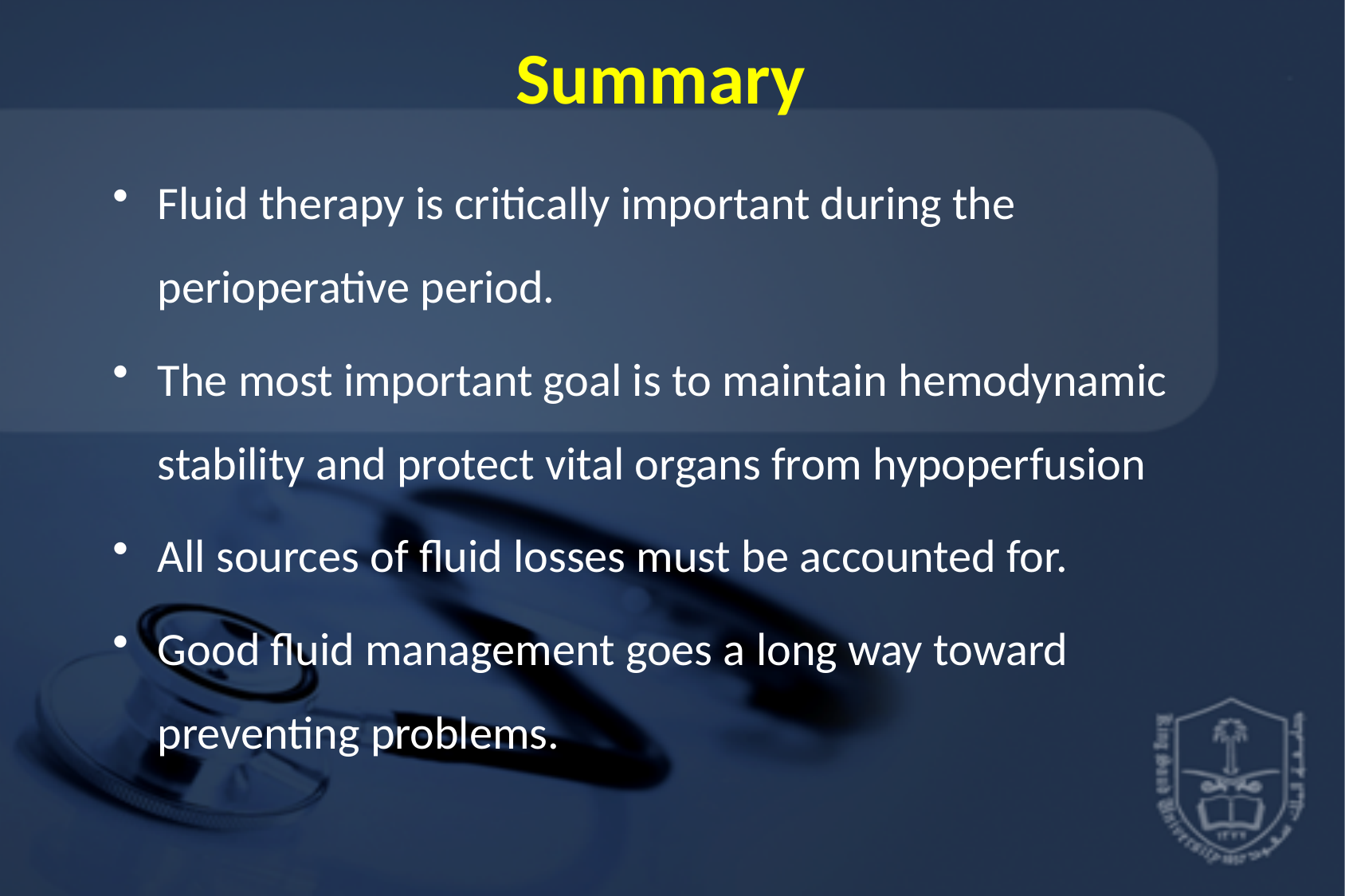

# Summary
Fluid therapy is critically important during the perioperative period.
The most important goal is to maintain hemodynamic stability and protect vital organs from hypoperfusion
All sources of fluid losses must be accounted for.
Good fluid management goes a long way toward preventing problems.